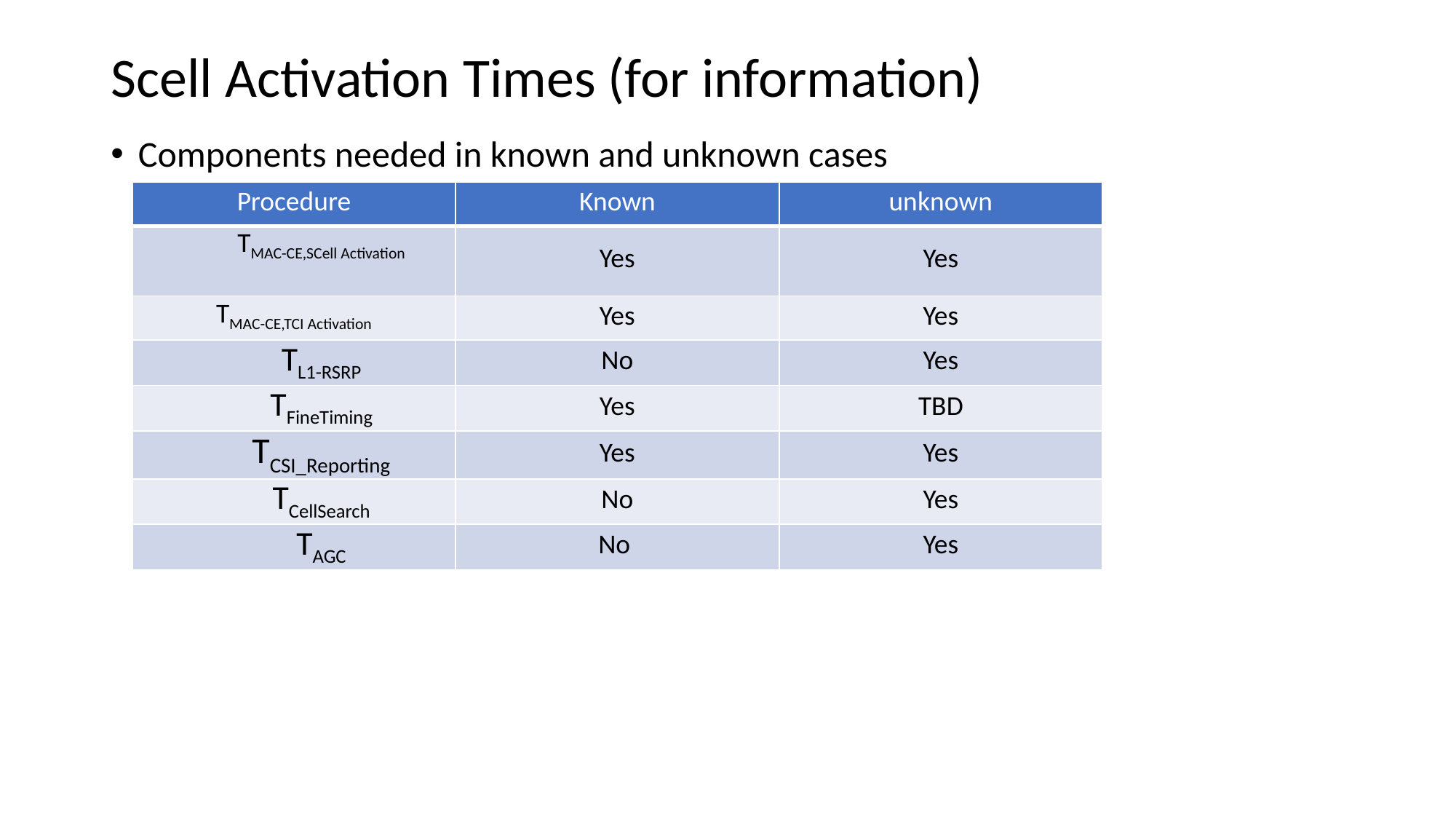

# Scell Activation Times (for information)
Components needed in known and unknown cases
| Procedure | Known | unknown |
| --- | --- | --- |
| TMAC-CE,SCell Activation | Yes | Yes |
| TMAC-CE,TCI Activation | Yes | Yes |
| TL1-RSRP | No | Yes |
| TFineTiming | Yes | TBD |
| TCSI\_Reporting | Yes | Yes |
| TCellSearch | No | Yes |
| TAGC | No | Yes |